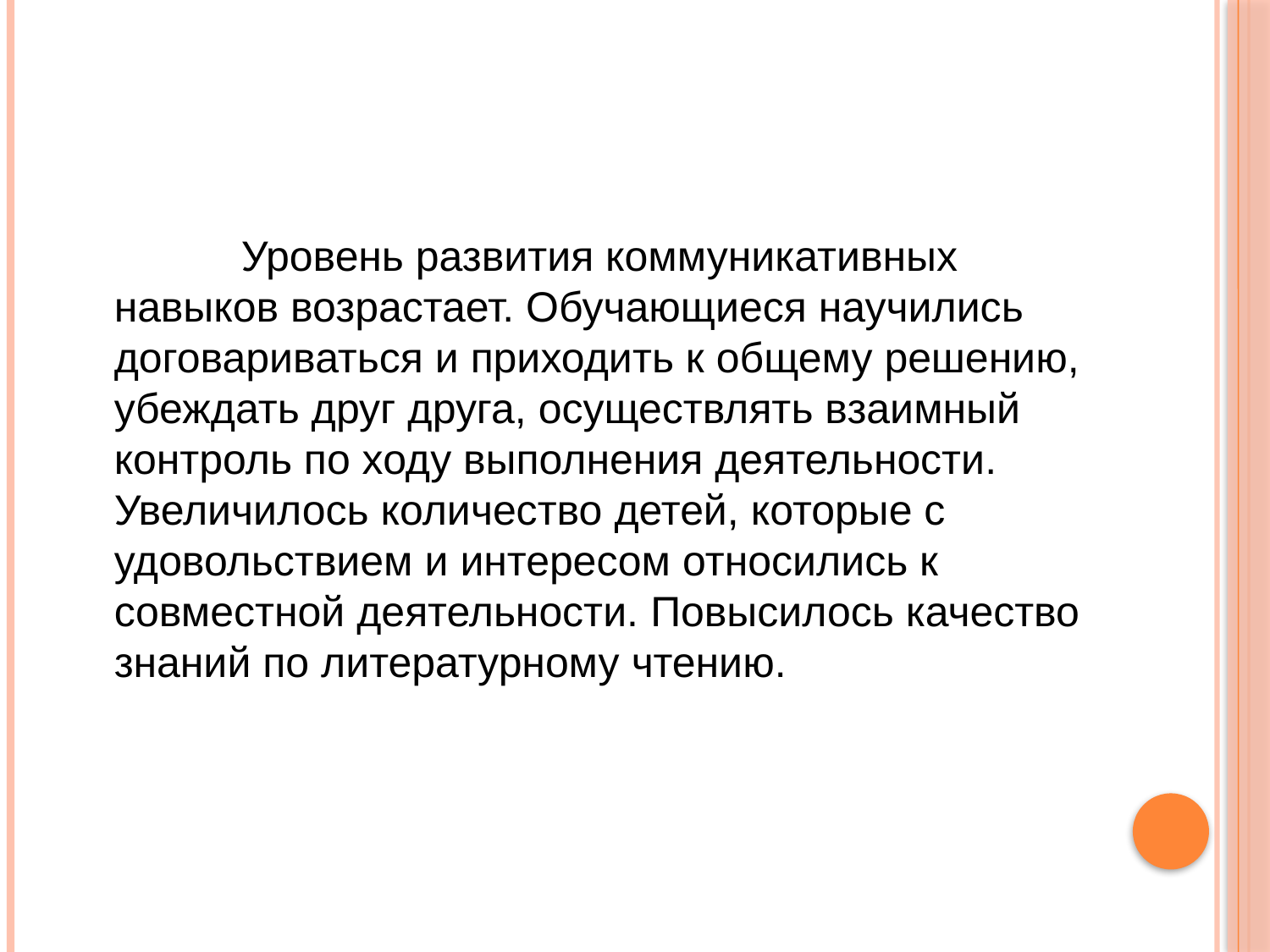

#
		Уровень развития коммуникативных навыков возрастает. Обучающиеся научились договариваться и приходить к общему решению, убеждать друг друга, осуществлять взаимный контроль по ходу выполнения деятельности. Увеличилось количество детей, которые с удовольствием и интересом относились к совместной деятельности. Повысилось качество знаний по литературному чтению.